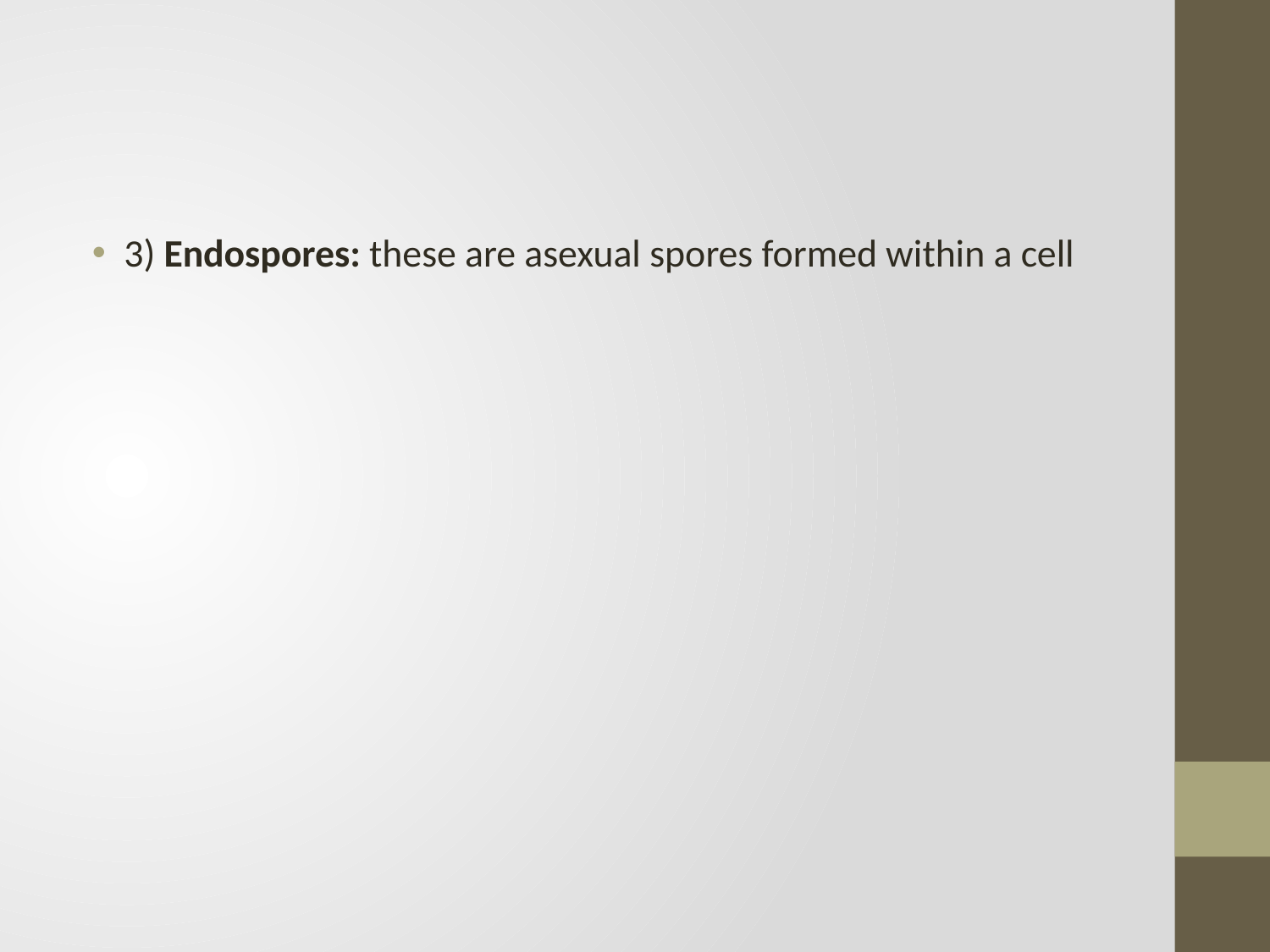

#
3) Endospores: these are asexual spores formed within a cell